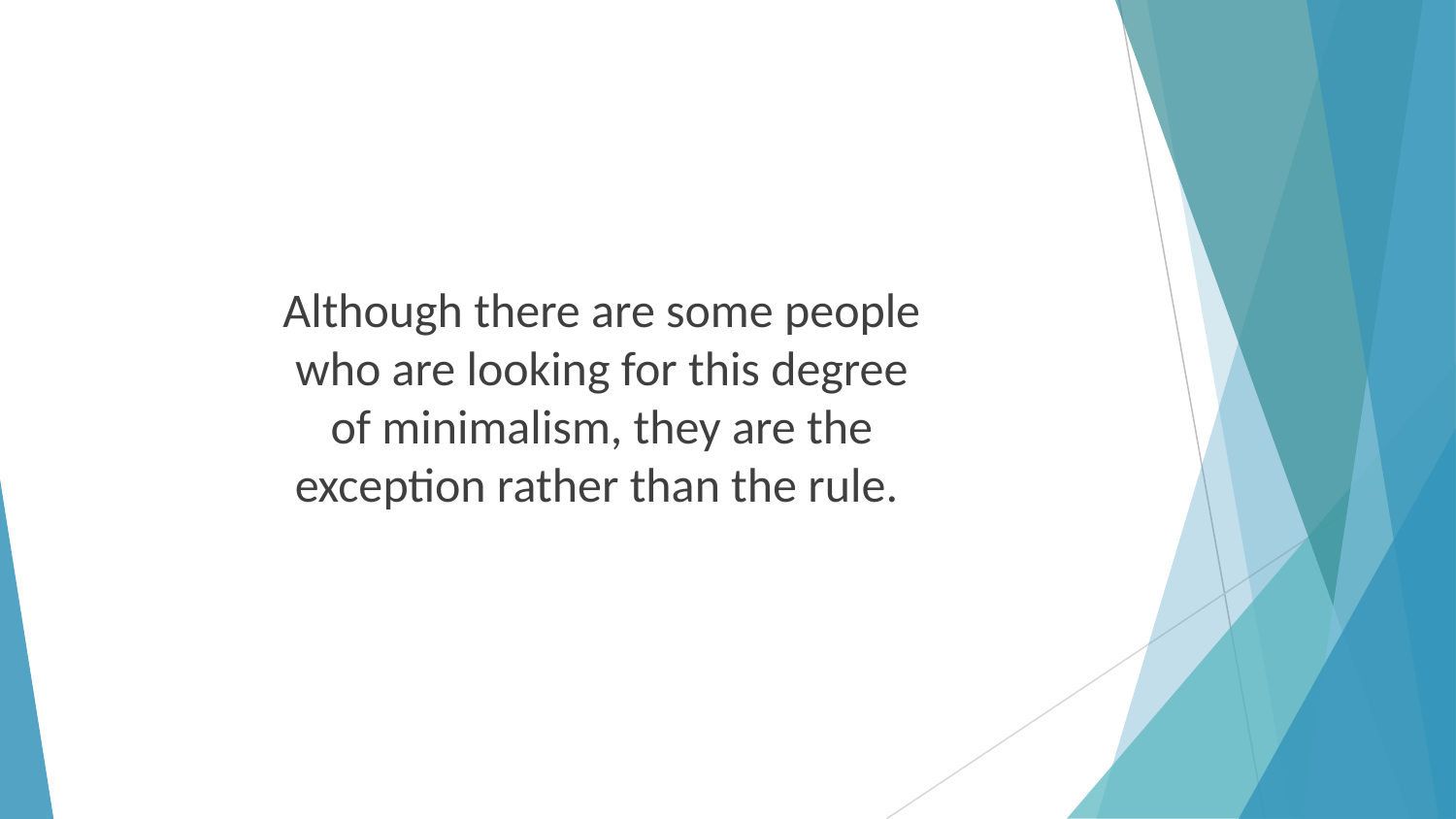

Although there are some people who are looking for this degree of minimalism, they are the exception rather than the rule.